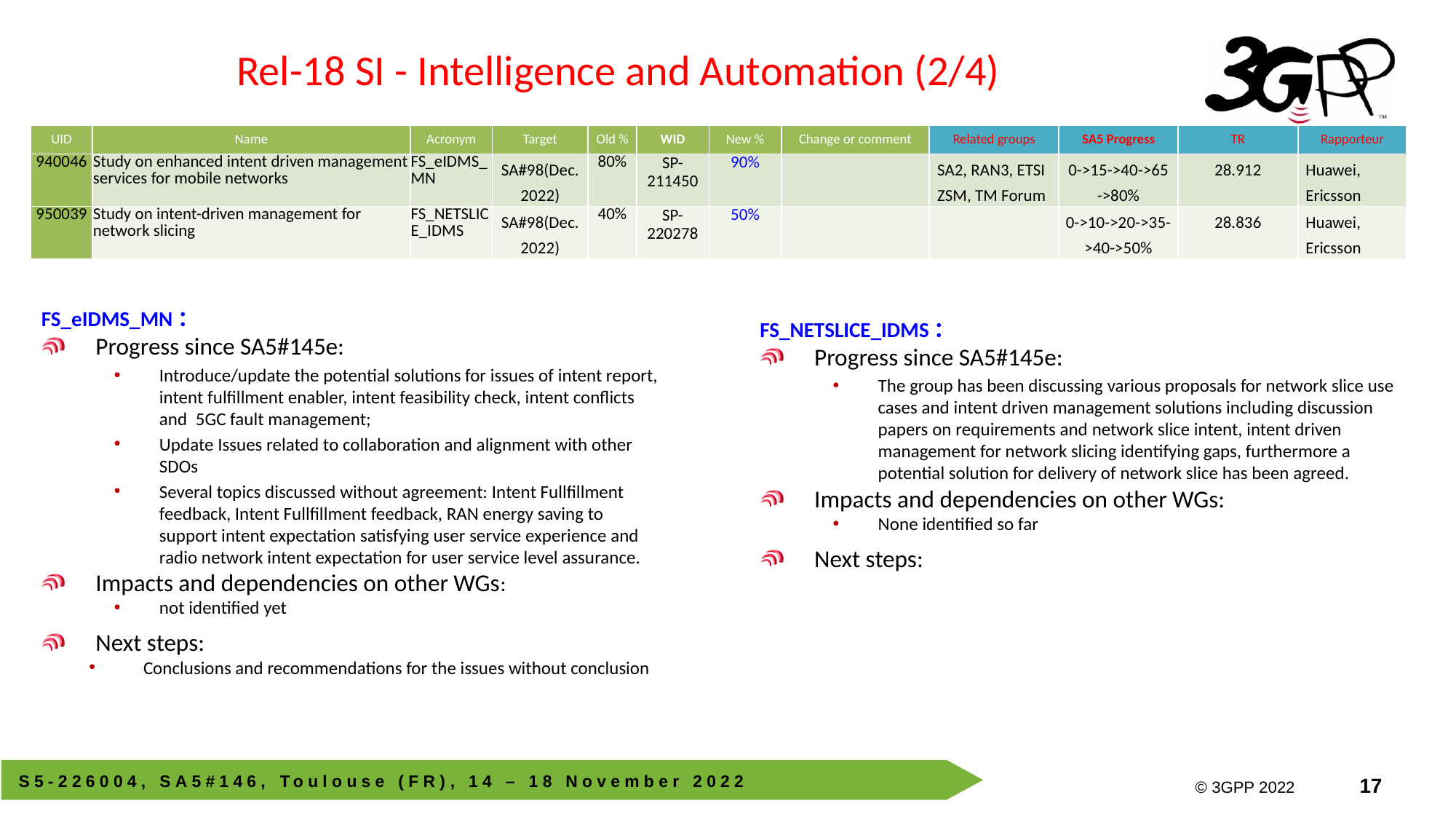

# Rel-18 SI - Intelligence and Automation (2/4)
| UID | Name | Acronym | Target | Old % | WID | New % | Change or comment | Related groups | SA5 Progress | TR | Rapporteur |
| --- | --- | --- | --- | --- | --- | --- | --- | --- | --- | --- | --- |
| 940046 | Study on enhanced intent driven management services for mobile networks | FS\_eIDMS\_MN | SA#98(Dec. 2022) | 80% | SP-211450 | 90% |  | SA2, RAN3, ETSI ZSM, TM Forum | 0->15->40->65 ->80% | 28.912 | Huawei, Ericsson |
| 950039 | Study on intent-driven management for network slicing | FS\_NETSLICE\_IDMS | SA#98(Dec. 2022) | 40% | SP-220278 | 50% |  |  | 0->10->20->35->40->50% | 28.836 | Huawei, Ericsson |
FS_eIDMS_MN：
Progress since SA5#145e:
Introduce/update the potential solutions for issues of intent report, intent fulfillment enabler, intent feasibility check, intent conflicts and  5GC fault management;
Update Issues related to collaboration and alignment with other SDOs
Several topics discussed without agreement: Intent Fullfillment feedback, Intent Fullfillment feedback, RAN energy saving to support intent expectation satisfying user service experience and radio network intent expectation for user service level assurance.
Impacts and dependencies on other WGs:
not identified yet
Next steps:
Conclusions and recommendations for the issues without conclusion
FS_NETSLICE_IDMS：
Progress since SA5#145e:
The group has been discussing various proposals for network slice use cases and intent driven management solutions including discussion papers on requirements and network slice intent, intent driven management for network slicing identifying gaps, furthermore a potential solution for delivery of network slice has been agreed.
Impacts and dependencies on other WGs:
None identified so far
Next steps: